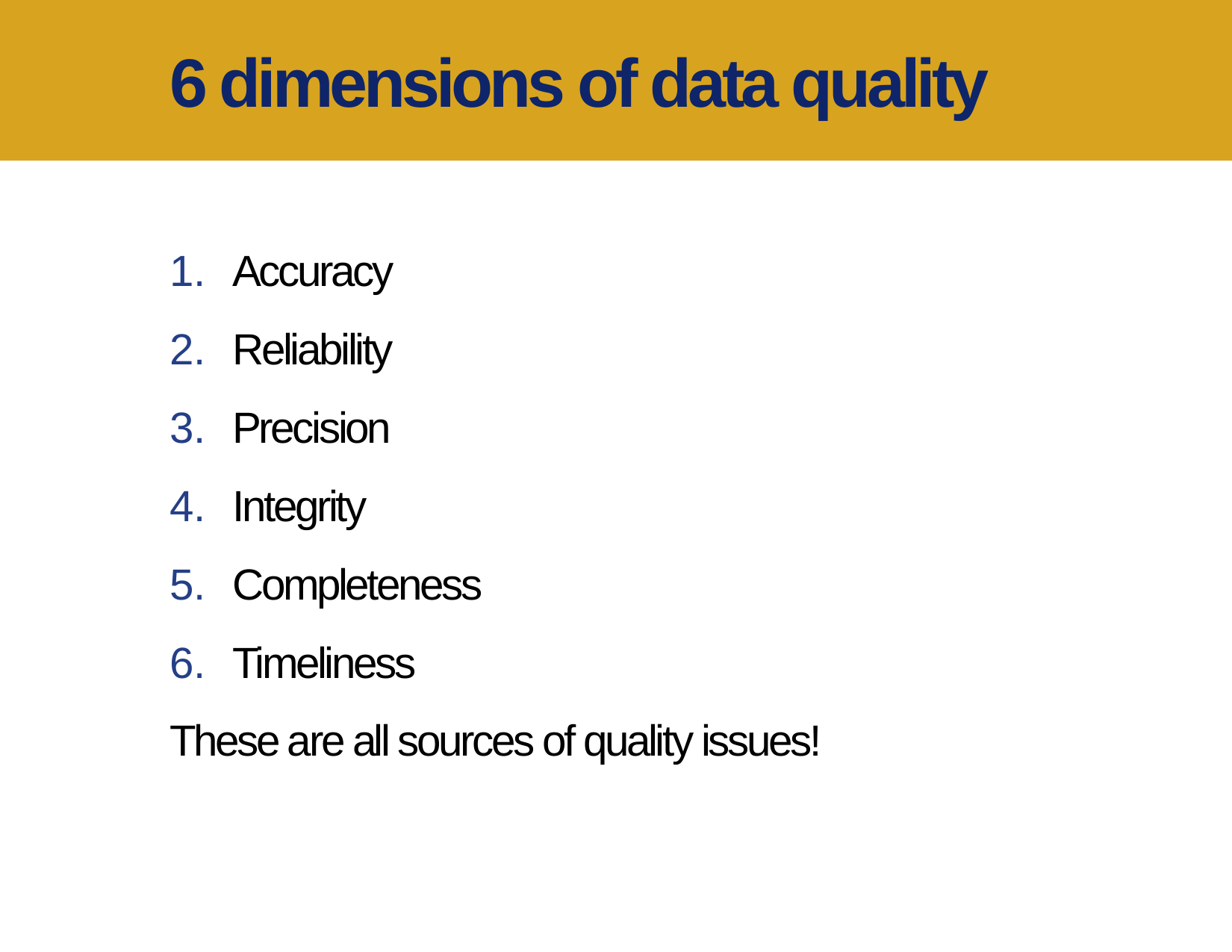

6 dimensions of data quality
Accuracy
Reliability
Precision
Integrity
Completeness
Timeliness
These are all sources of quality issues!